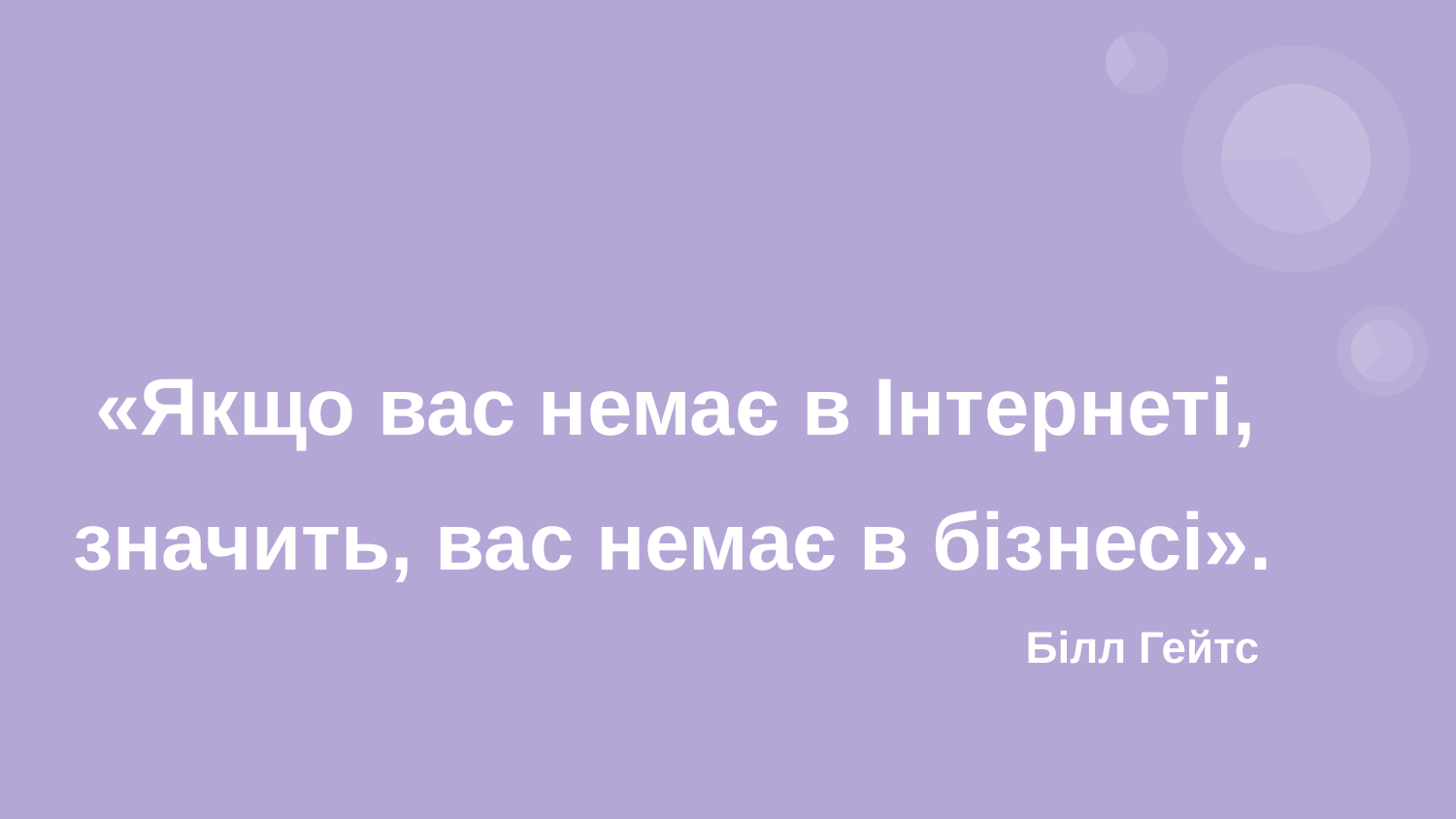

# «Якщо вас немає в Інтернеті,
значить, вас немає в бізнесі».
Білл Гейтс